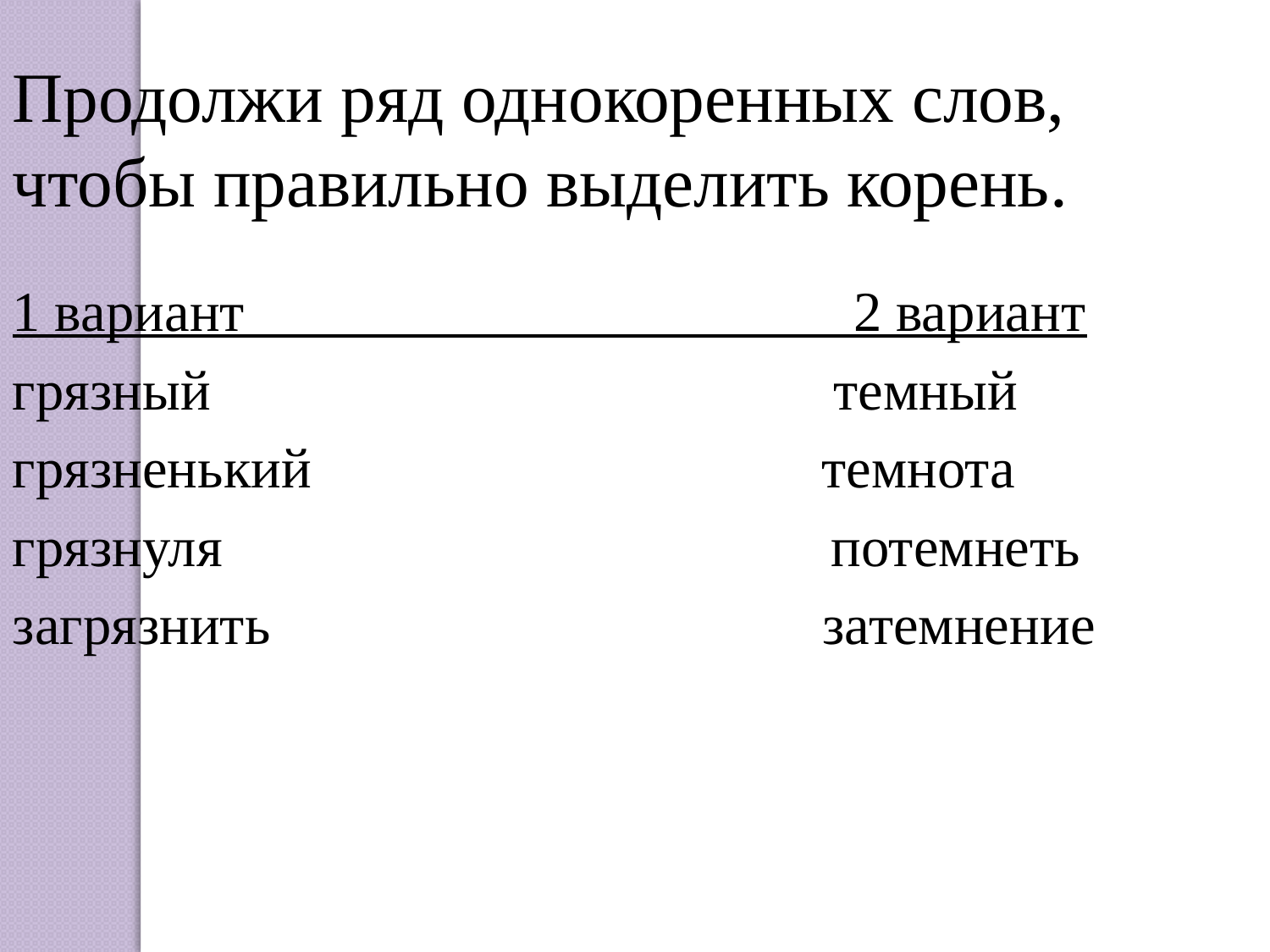

Продолжи ряд однокоренных слов, чтобы правильно выделить корень.
1 вариант                                           2 вариант
грязный                                            темный
грязненький                                    темнота
грязнуля                                           потемнеть
загрязнить                                       затемнение